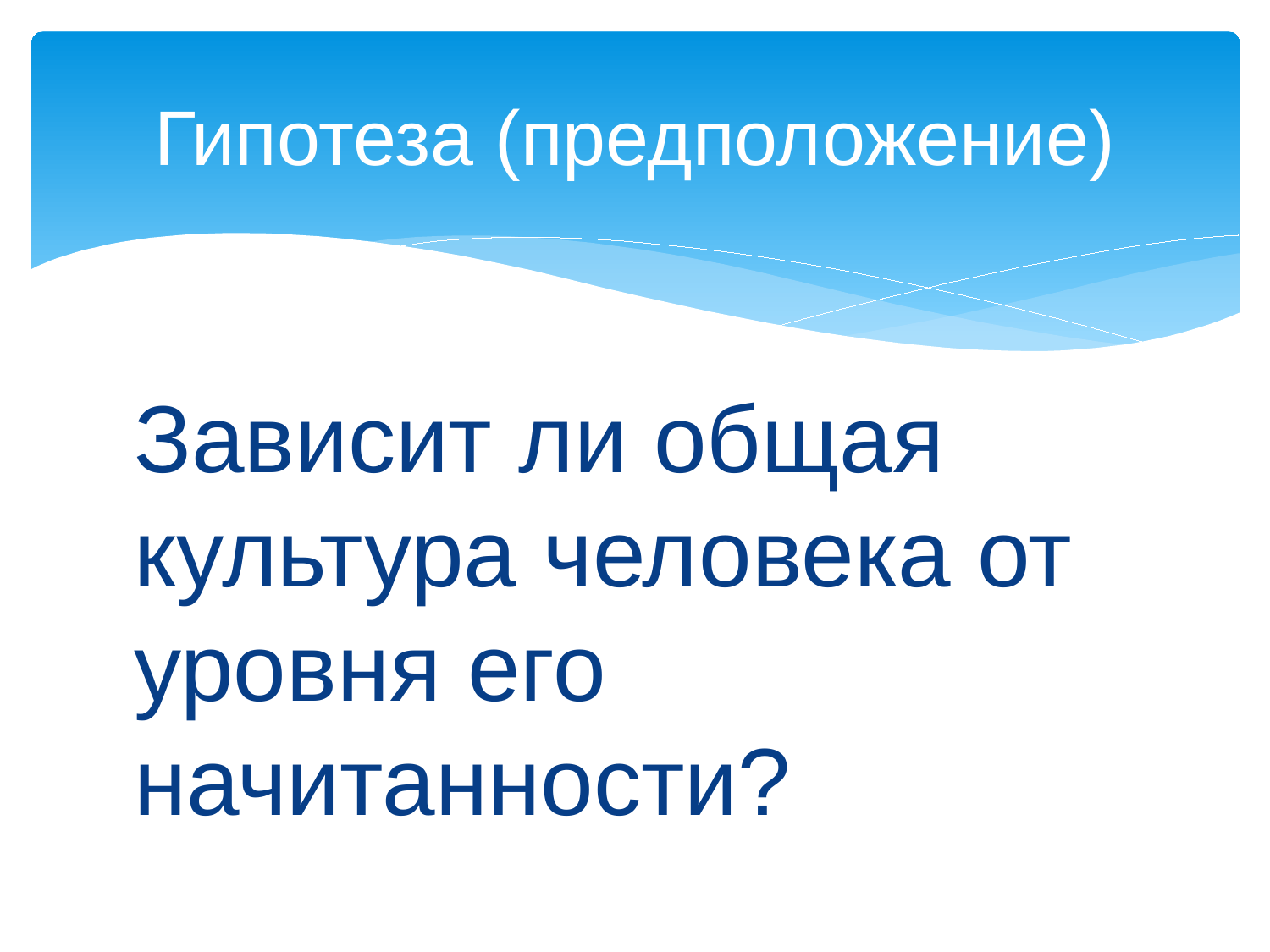

# Гипотеза (предположение)
Зависит ли общая культура человека от уровня его начитанности?